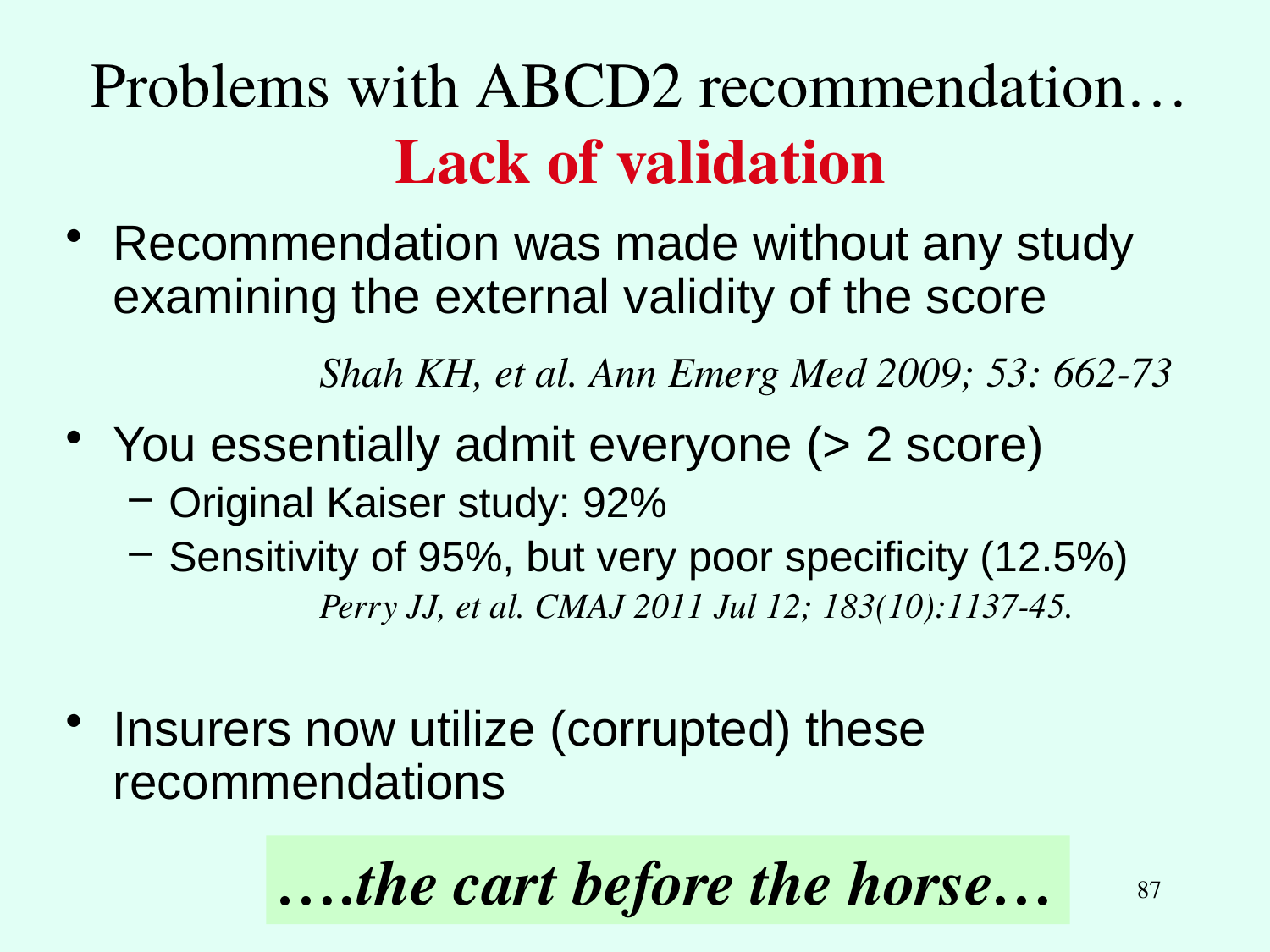

# Problems with ABCD2 recommendation… Lack of validation
Recommendation was made without any study examining the external validity of the score

You essentially admit everyone (> 2 score)
Original Kaiser study: 92%
Sensitivity of 95%, but very poor specificity (12.5%)
             Perry JJ, et al. CMAJ 2011 Jul 12; 183(10):1137-45.

Insurers now utilize (corrupted) these recommendations
Shah KH, et al. Ann Emerg Med 2009; 53: 662-73
….the cart before the horse…
87